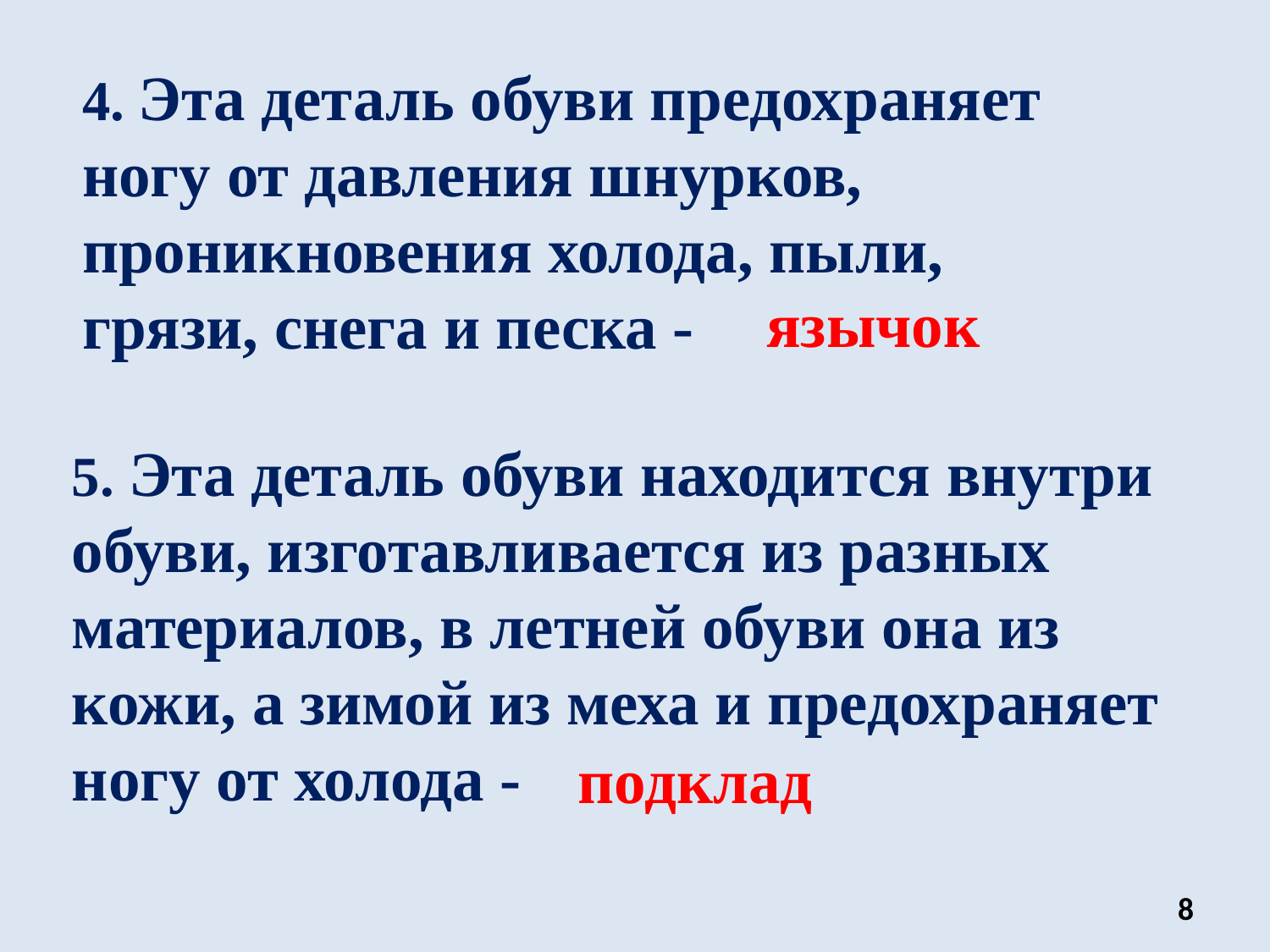

4. Эта деталь обуви предохраняет ногу от давления шнурков, проникновения холода, пыли, грязи, снега и песка -
язычок
5. Эта деталь обуви находится внутри обуви, изготавливается из разных материалов, в летней обуви она из кожи, а зимой из меха и предохраняет ногу от холода -
подклад
8